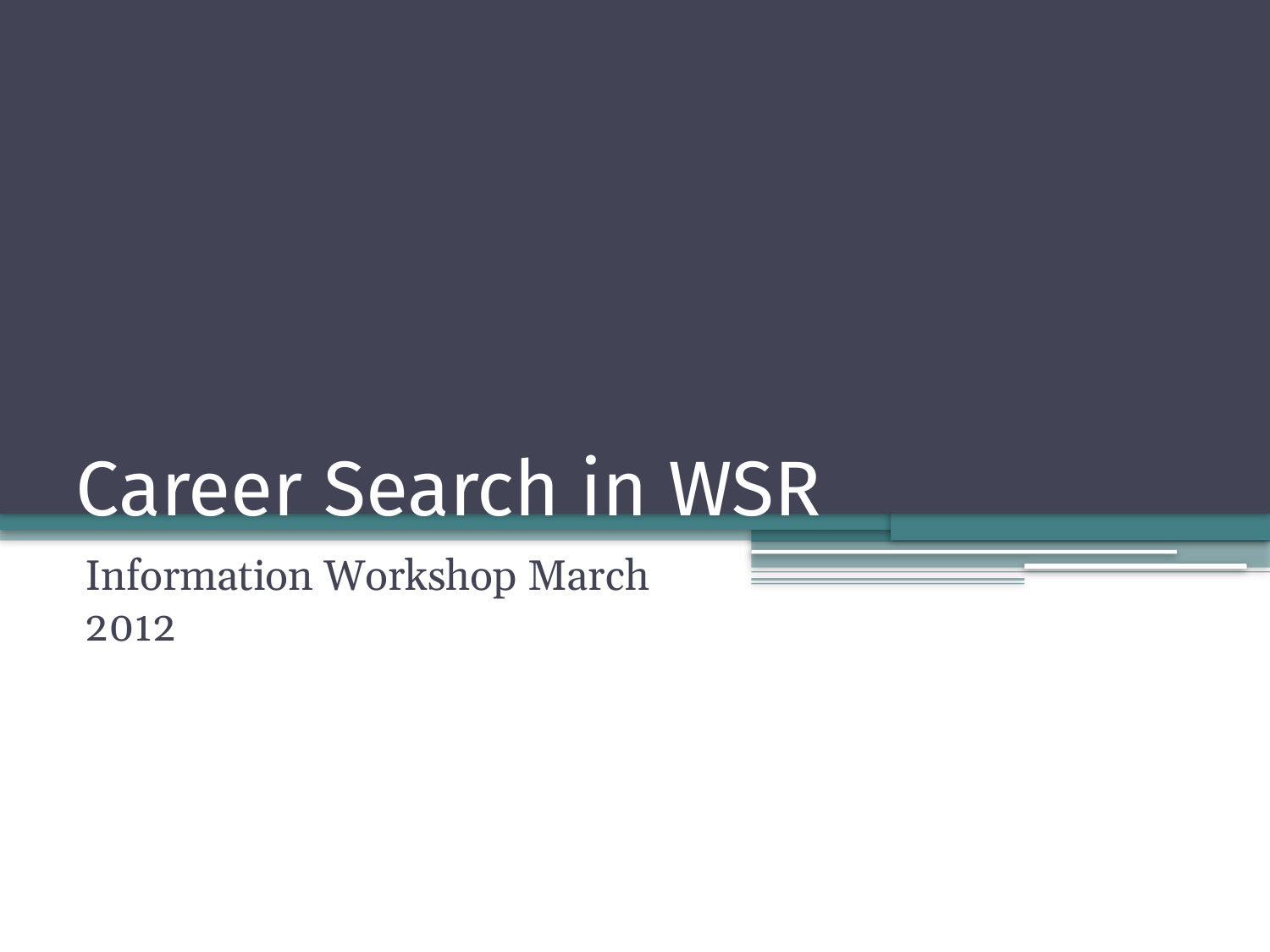

# Career Search in WSR
Information Workshop March 2012